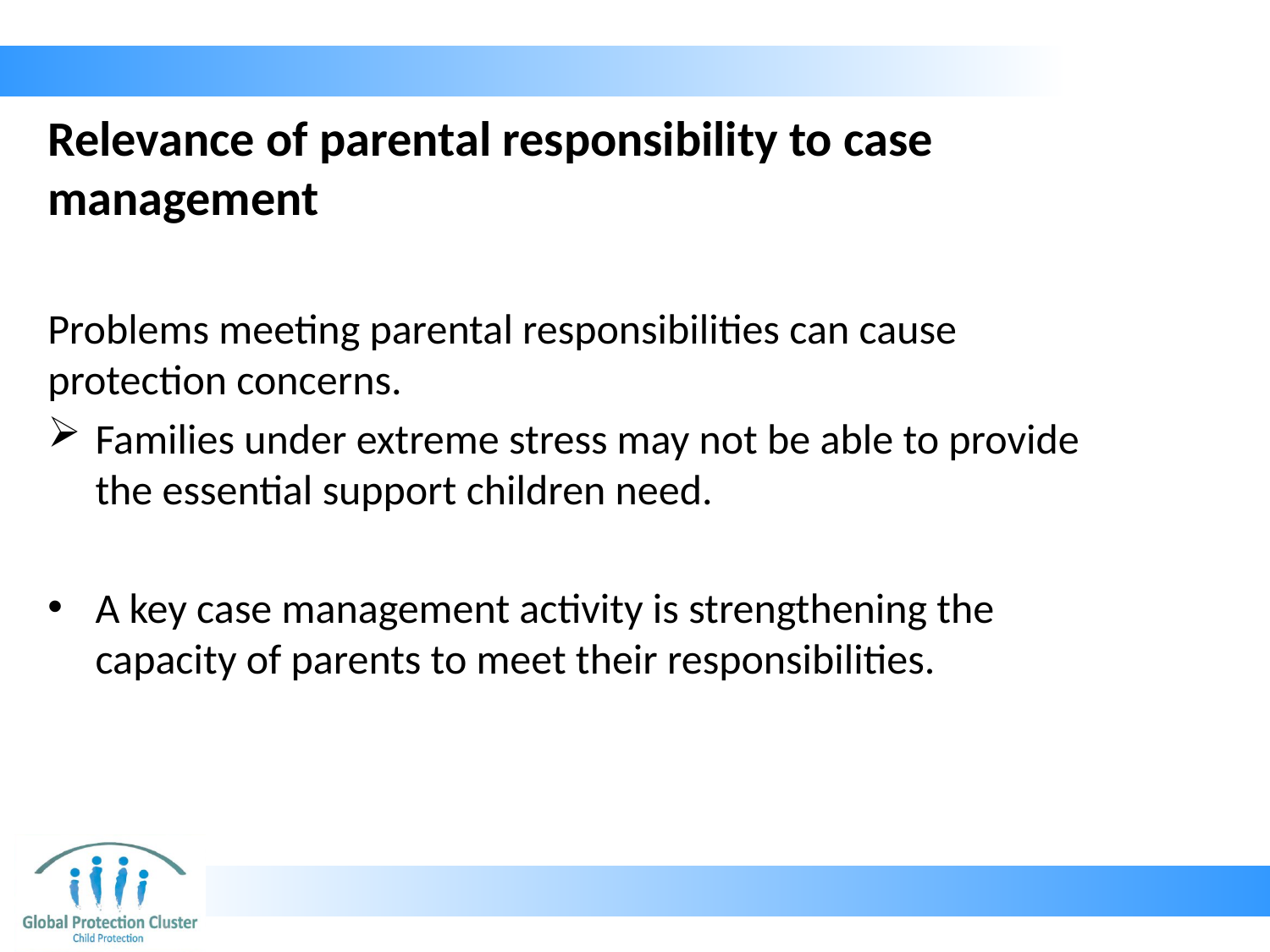

# Relevance of parental responsibility to case management

Problems meeting parental responsibilities can cause protection concerns.
Families under extreme stress may not be able to provide the essential support children need.

A key case management activity is strengthening the capacity of parents to meet their responsibilities.